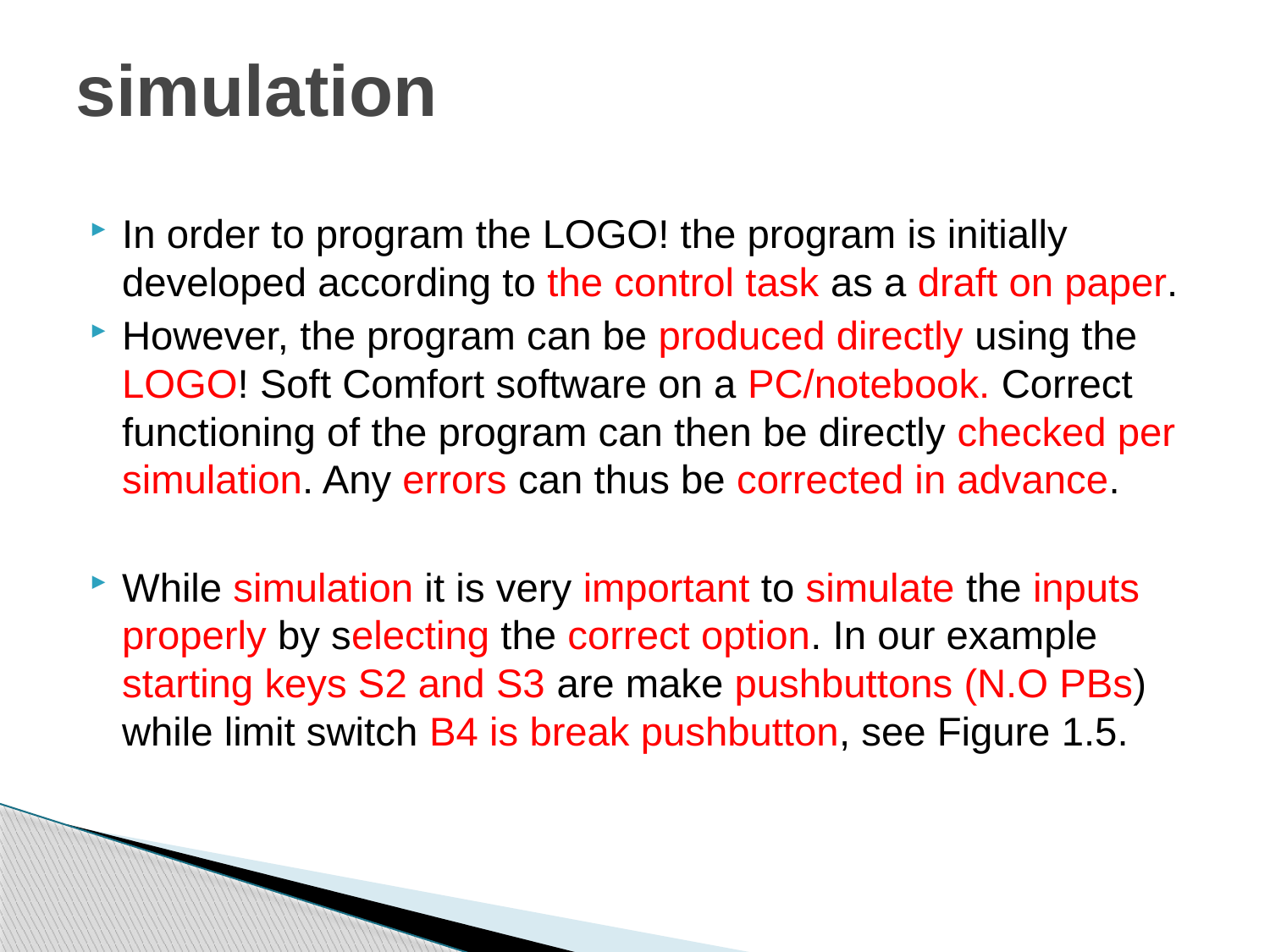

# simulation

In order to program the LOGO! the program is initially developed according to the control task as a draft on paper.
However, the program can be produced directly using the LOGO! Soft Comfort software on a PC/notebook. Correct functioning of the program can then be directly checked per simulation. Any errors can thus be corrected in advance.

While simulation it is very important to simulate the inputs properly by selecting the correct option. In our example starting keys S2 and S3 are make pushbuttons (N.O PBs) while limit switch B4 is break pushbutton, see Figure 1.5.